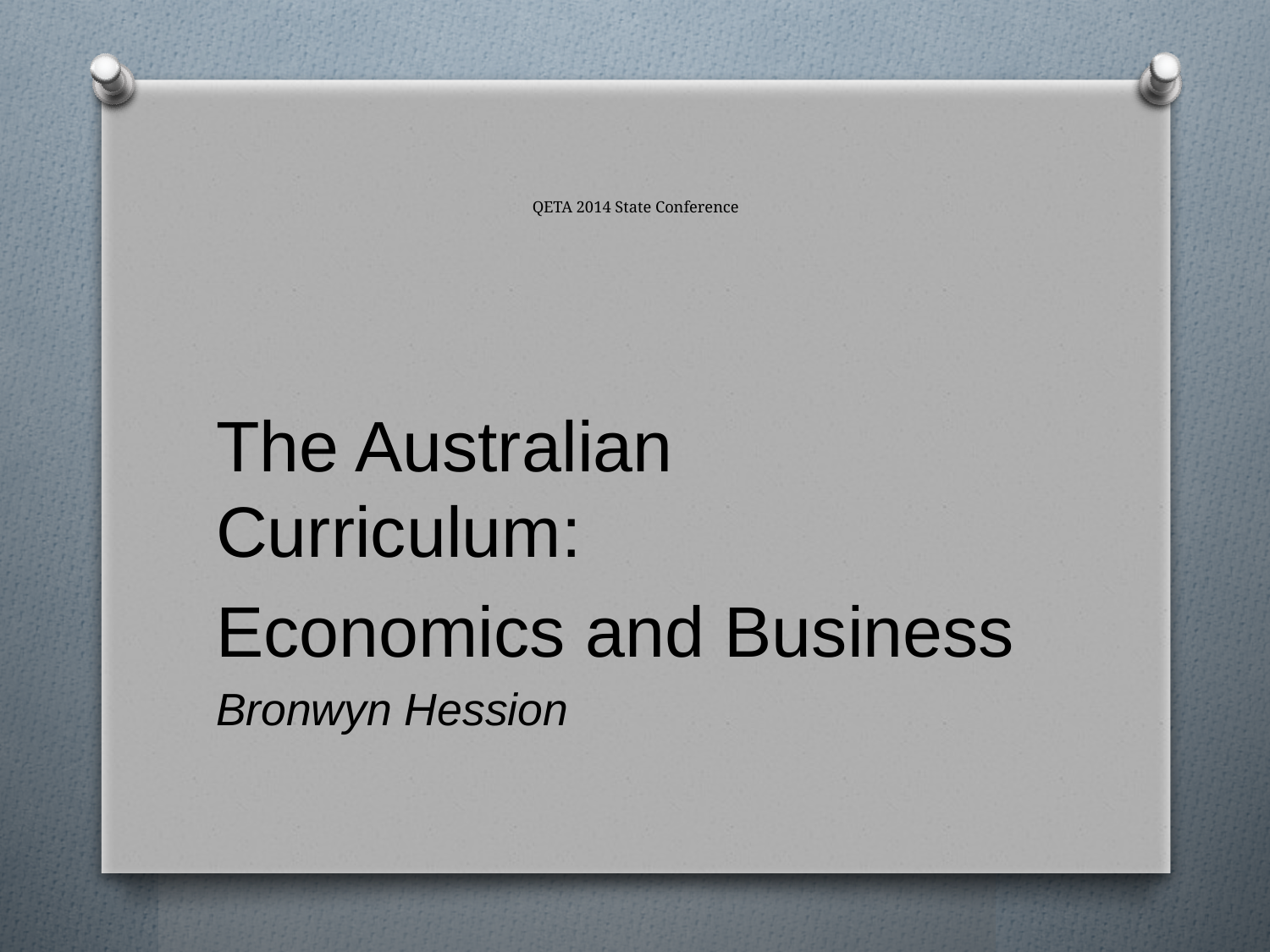

# QETA 2014 State Conference

The Australian Curriculum:
Economics and Business
Bronwyn Hession